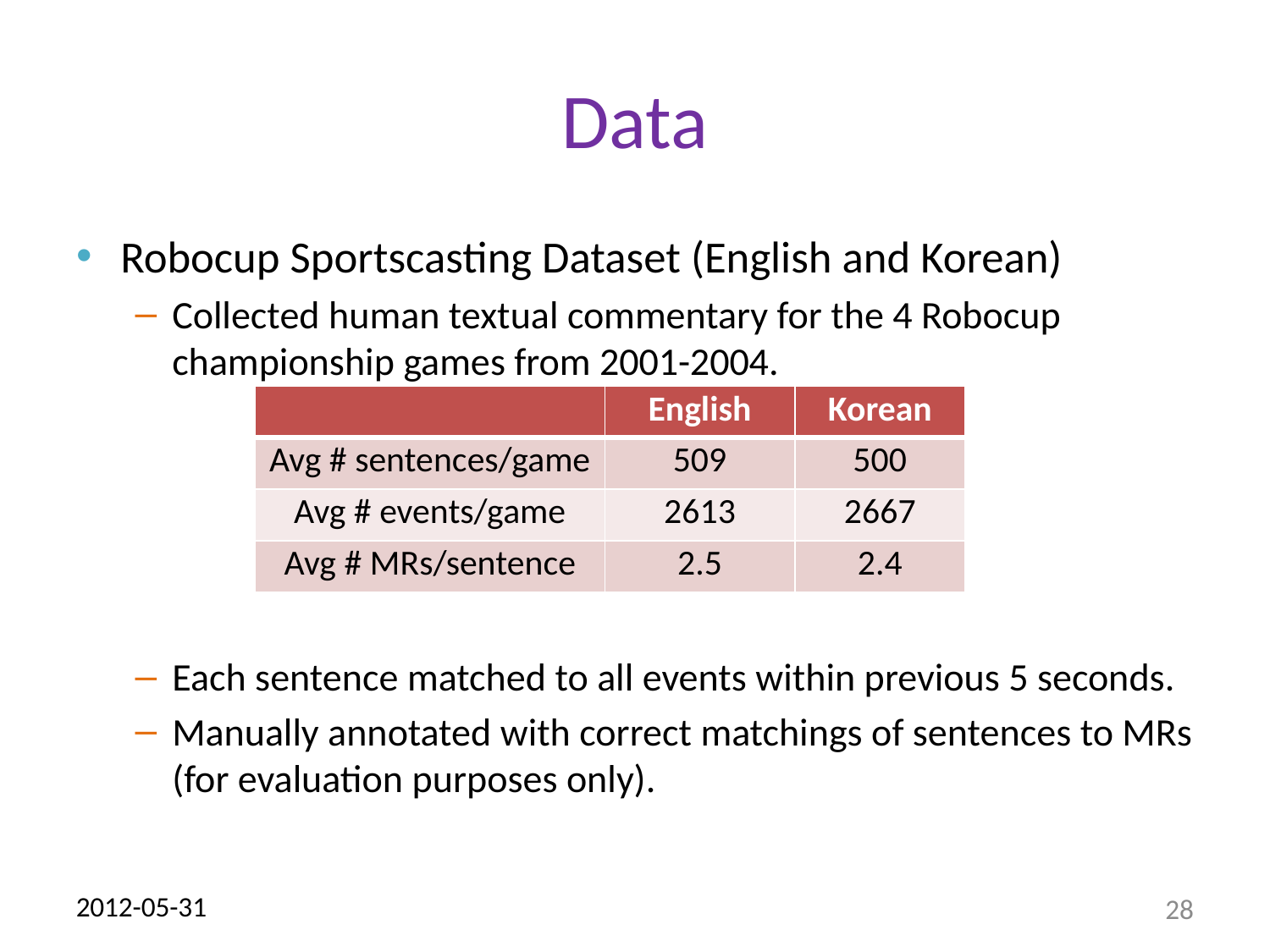

# Data
Robocup Sportscasting Dataset (English and Korean)
Collected human textual commentary for the 4 Robocup championship games from 2001-2004.

Each sentence matched to all events within previous 5 seconds.
Manually annotated with correct matchings of sentences to MRs (for evaluation purposes only).
|  | English | Korean |
| --- | --- | --- |
| Avg # sentences/game | 509 | 500 |
| Avg # events/game | 2613 | 2667 |
| Avg # MRs/sentence | 2.5 | 2.4 |
2012-05-31
28